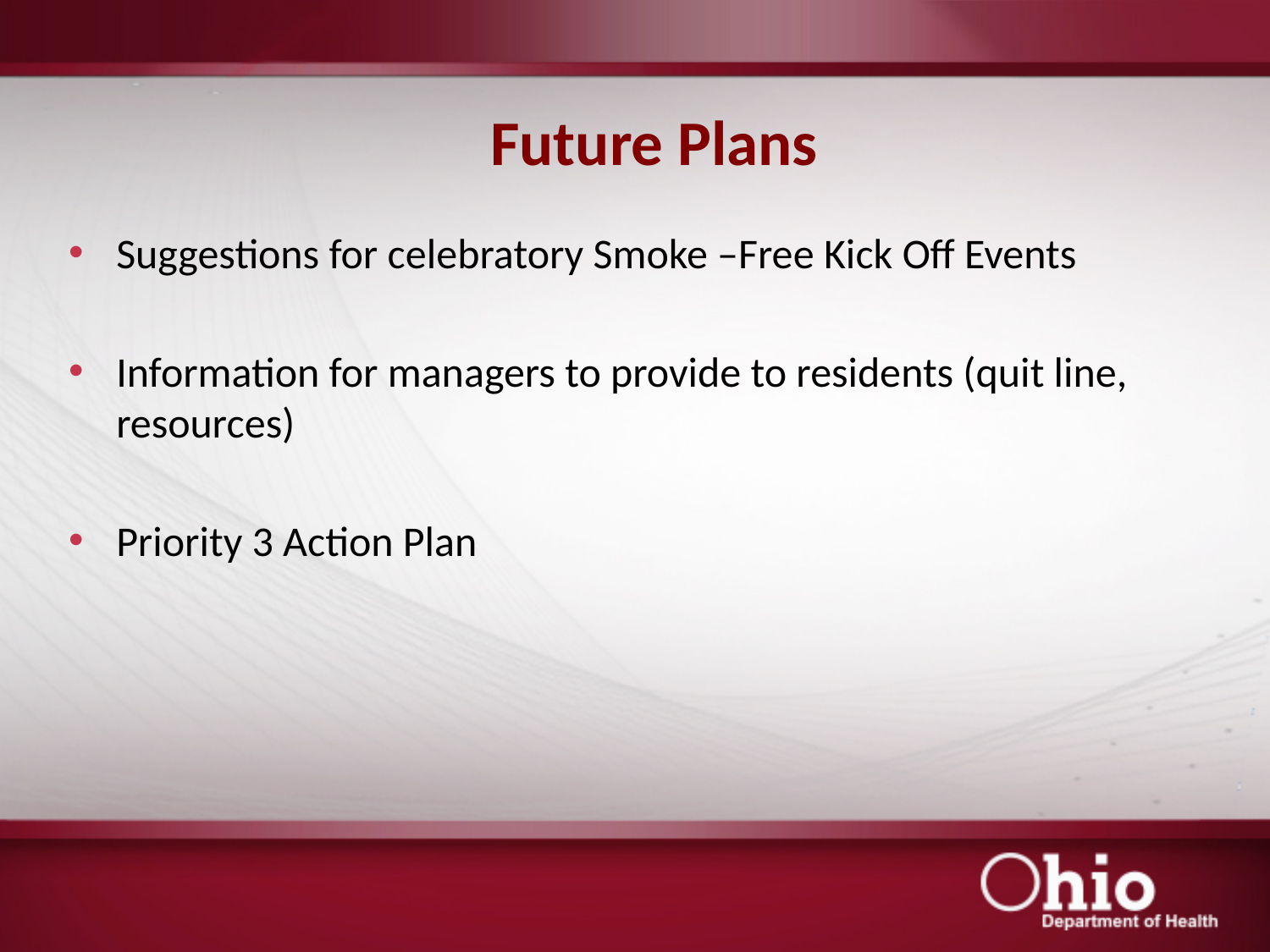

# Future Plans
Suggestions for celebratory Smoke –Free Kick Off Events

Information for managers to provide to residents (quit line, resources)

Priority 3 Action Plan